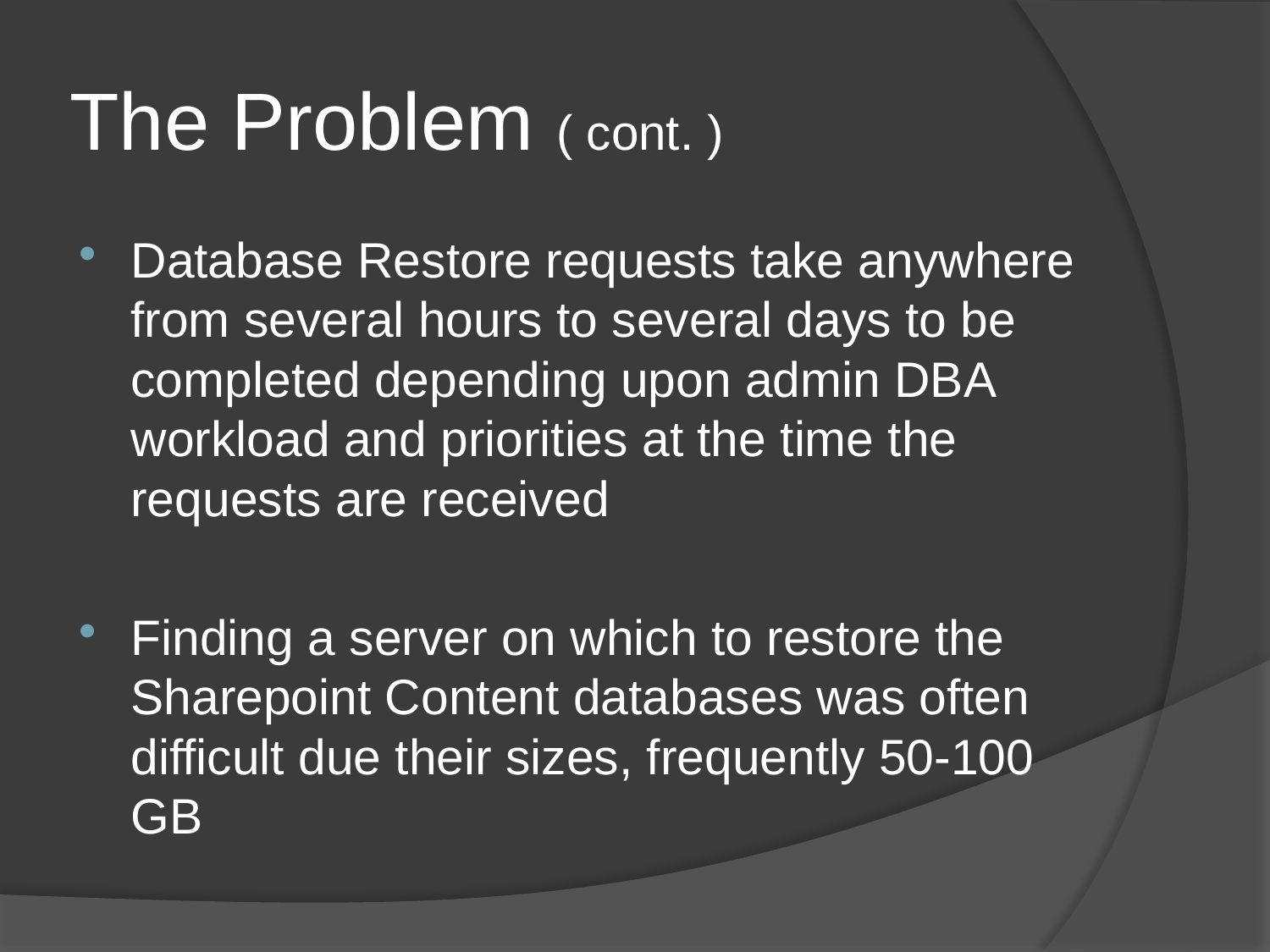

# The Problem ( cont. )
Database Restore requests take anywhere from several hours to several days to be completed depending upon admin DBA workload and priorities at the time the requests are received

Finding a server on which to restore the Sharepoint Content databases was often difficult due their sizes, frequently 50-100 GB